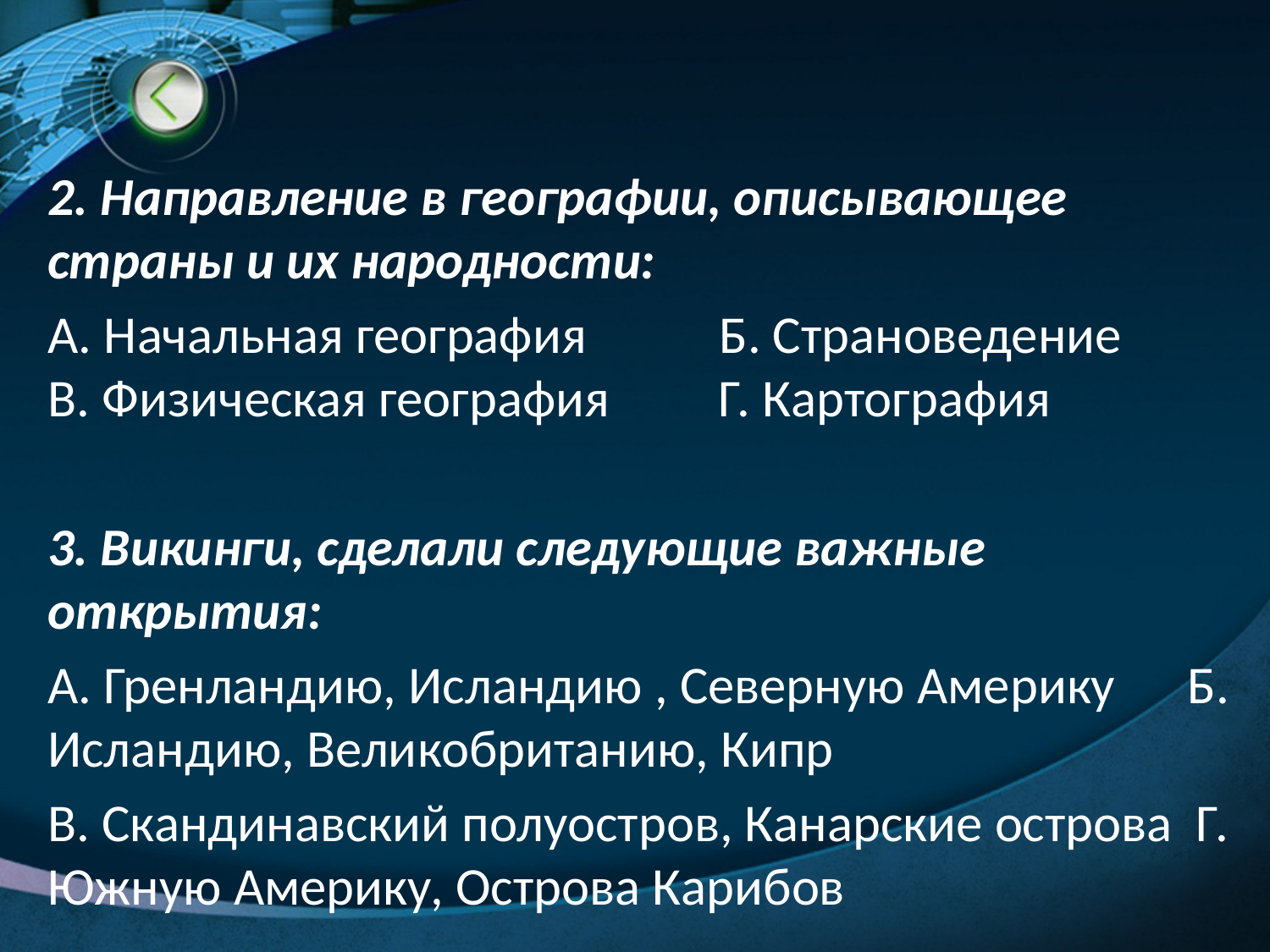

2. Направление в географии, описывающее страны и их народности:
А. Начальная география           Б. Страноведение         В. Физическая география         Г. Картография

3. Викинги, сделали следующие важные открытия:
А. Гренландию, Исландию , Северную Америку      Б. Исландию, Великобританию, Кипр
В. Скандинавский полуостров, Канарские острова  Г. Южную Америку, Острова Карибов